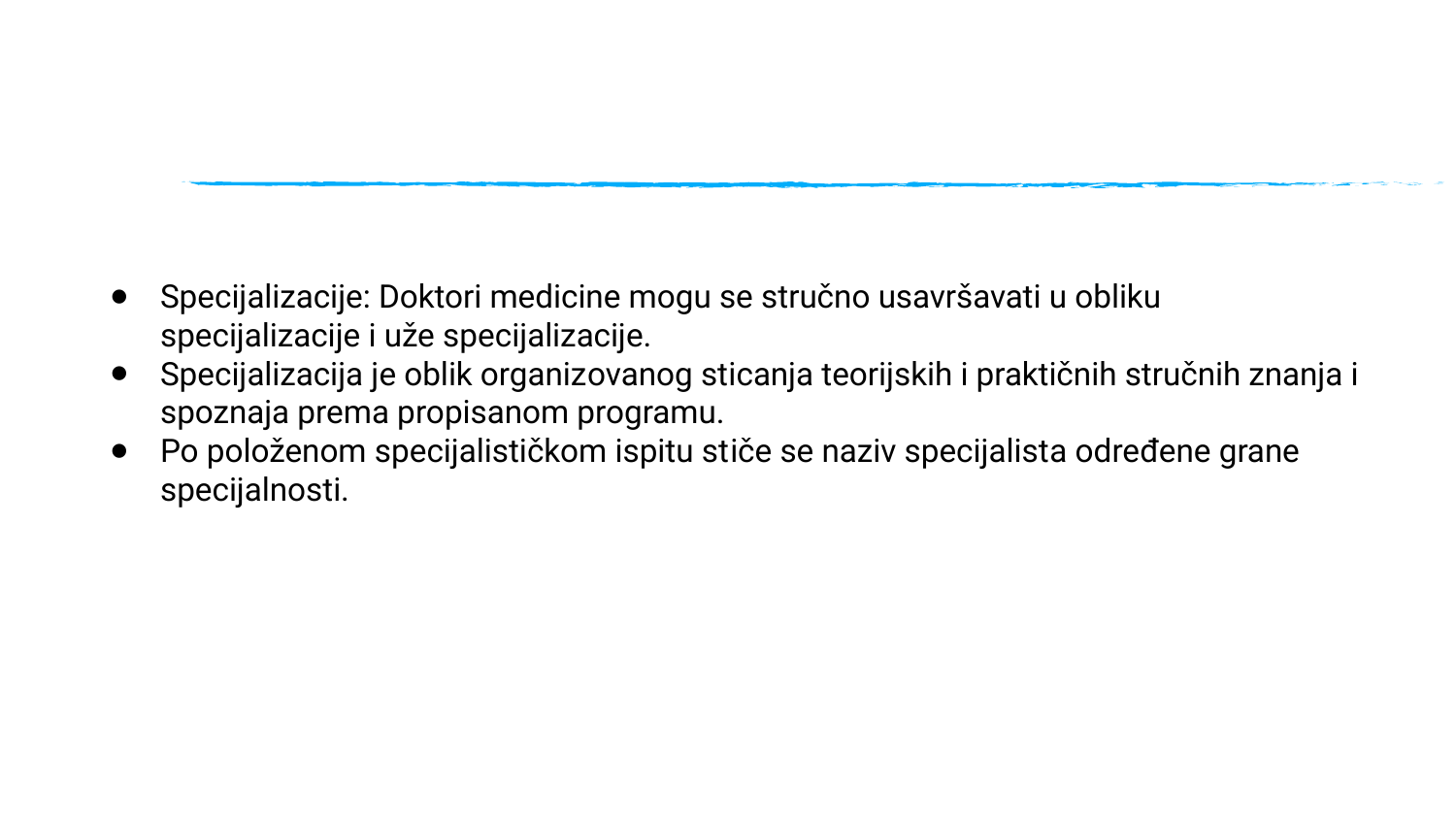

#

Specijalizacije: Doktori medicine mogu se stručno usavršavati u obliku specijalizacije i uže specijalizacije.
Specijalizacija je oblik organizovanog sticanja teorijskih i praktičnih stručnih znanja i spoznaja prema propisanom programu.
Po položenom specijalističkom ispitu stiče se naziv specijalista određene grane specijalnosti.